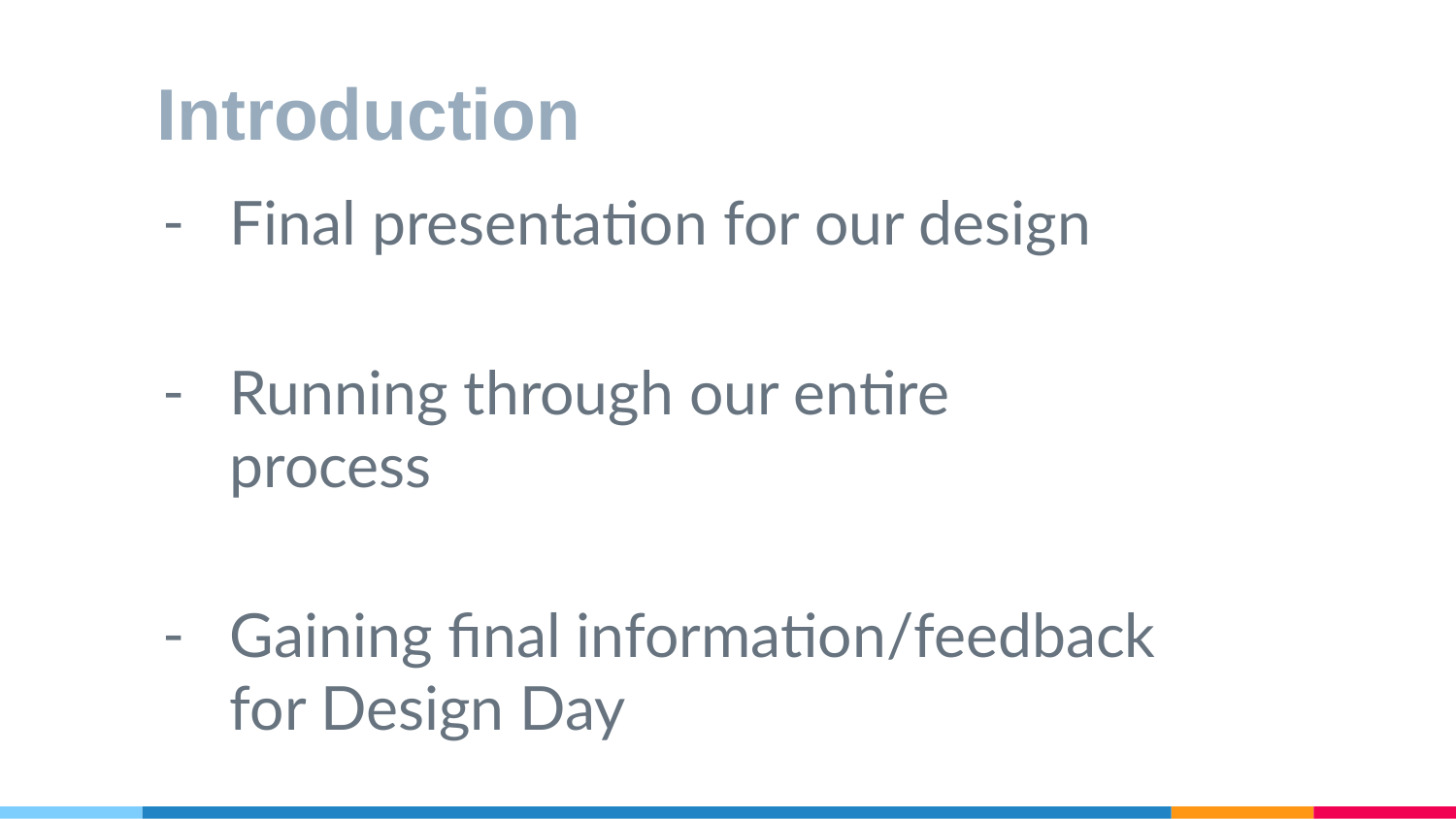

# Introduction
Final presentation for our design

Running through our entire process

Gaining final information/feedback for Design Day